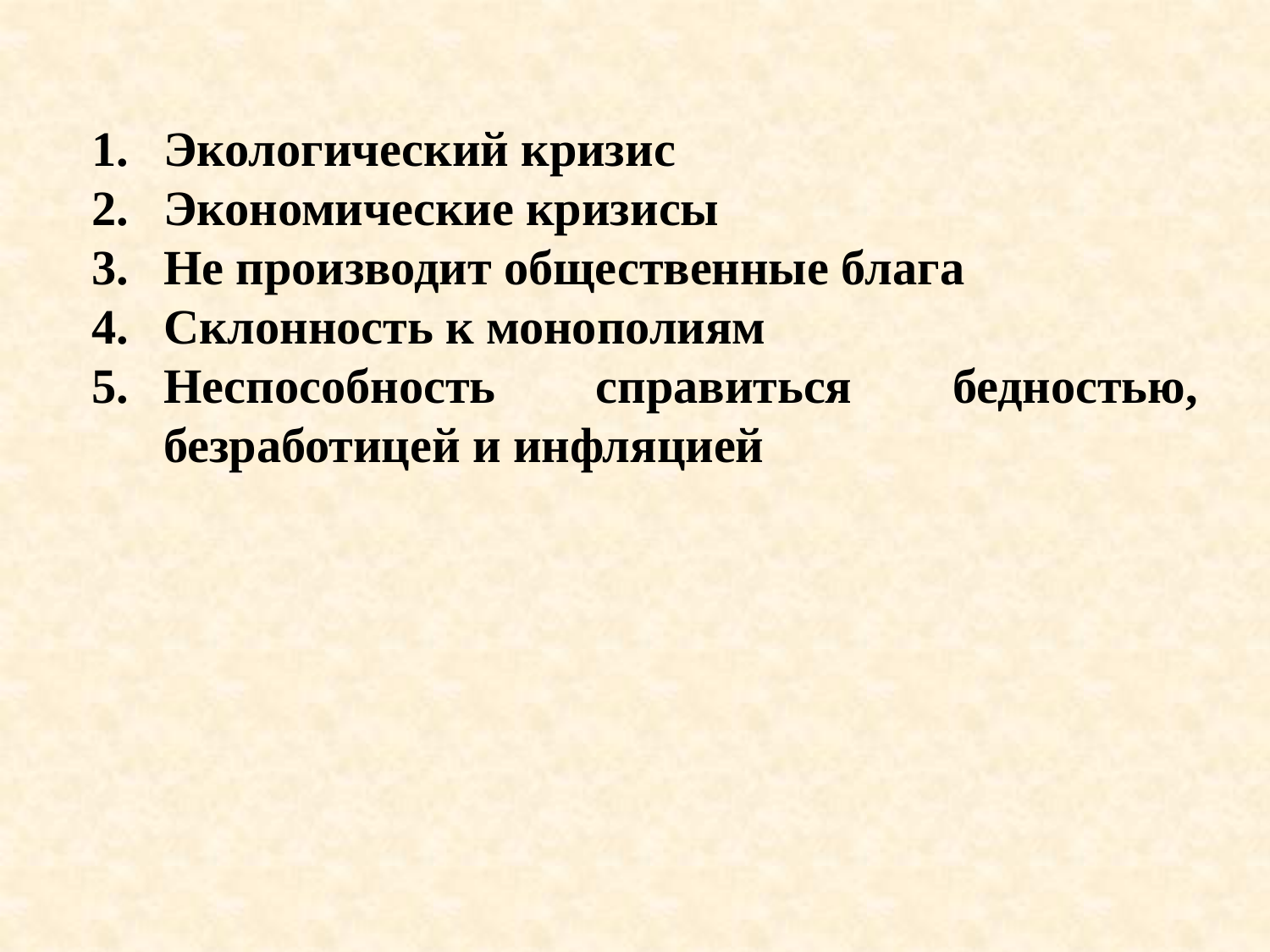

Экологический кризис
Экономические кризисы
Не производит общественные блага
Склонность к монополиям
Неспособность справиться бедностью, безработицей и инфляцией